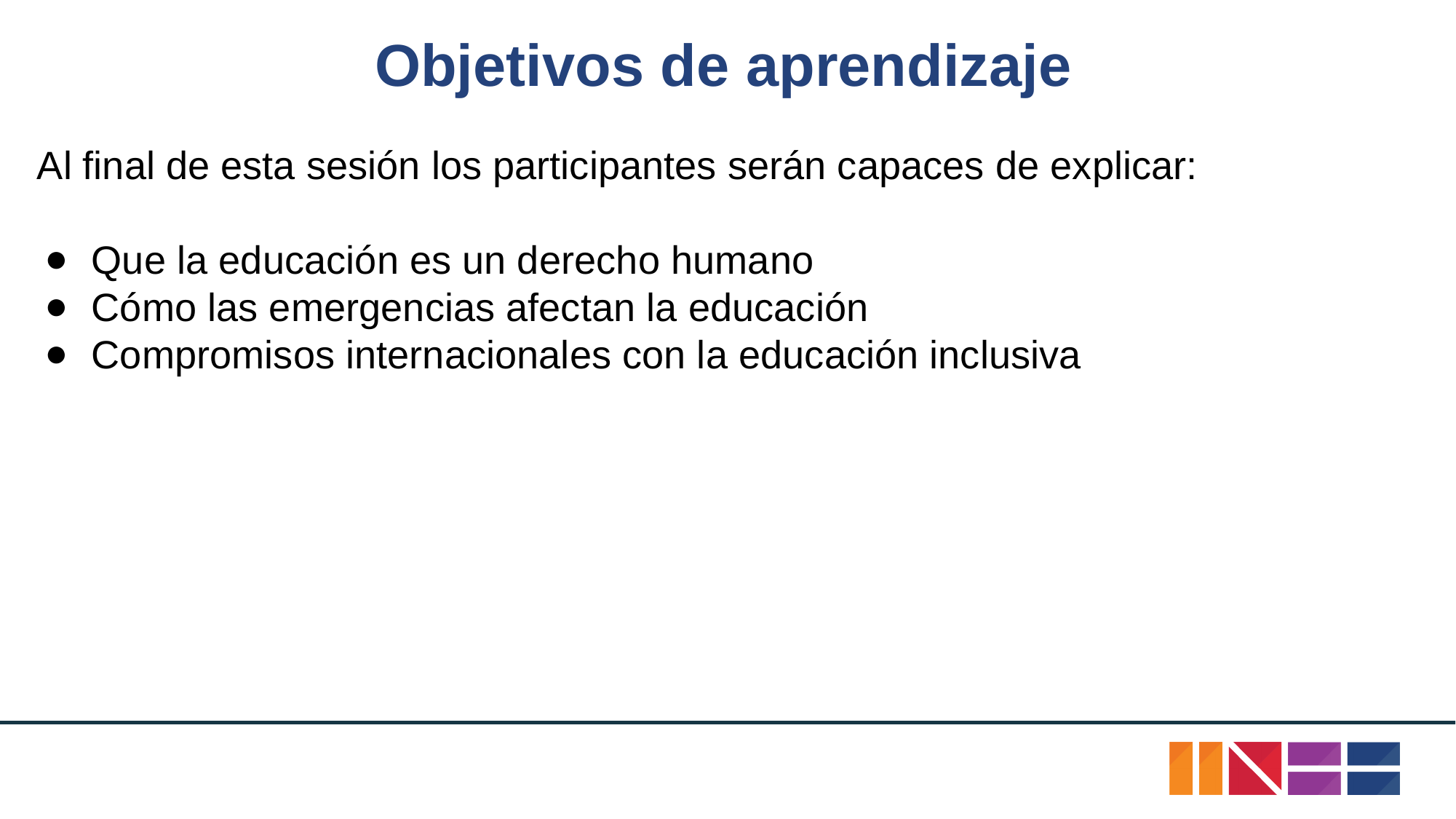

# Objetivos de aprendizaje
Al final de esta sesión los participantes serán capaces de explicar:

Que la educación es un derecho humano
Cómo las emergencias afectan la educación
Compromisos internacionales con la educación inclusiva